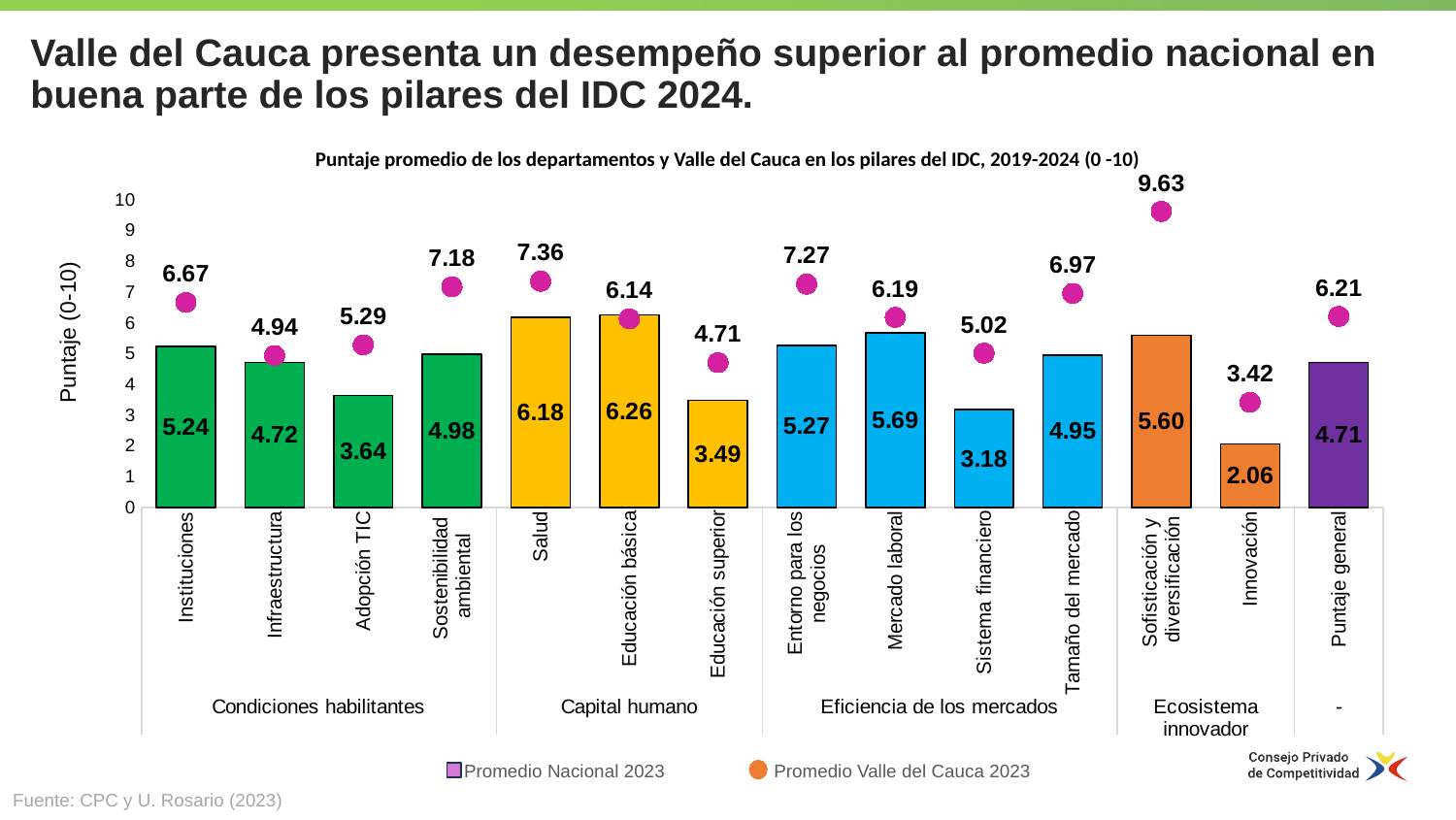

# Valle del Cauca presenta un desempeño superior al promedio nacional en buena parte de los pilares del IDC 2024.
Puntaje promedio de los departamentos y Valle del Cauca en los pilares del IDC, 2019-2024 (0 -10)

### Chart

| Category | Promedio nacional | Promedio Departamento  |
|---|---|---|
| Instituciones | 5.236539928503251 | 6.669980086746495 |
| Infraestructura | 4.723537131322378 | 4.94396029099487 |
| Adopción TIC | 3.6443965606086883 | 5.290242710504236 |
| Sostenibilidad
ambiental | 4.978719549260242 | 7.1794943712795485 |
| Salud | 6.17724441123634 | 7.359421650685294 |
| Educación básica | 6.258136313080386 | 6.136530300890356 |
| Educación superior | 3.4861796481736973 | 4.712392129868133 |
| Entorno para los
negocios | 5.26766376736258 | 7.2667247695020665 |
| Mercado laboral | 5.685910623998205 | 6.1864545439024425 |
| Sistema financiero | 3.1781452088053705 | 5.020908357206583 |
| Tamaño del mercado | 4.949328071040136 | 6.965277740635564 |
| Sofisticación y
diversificación | 5.60154571560523 | 9.632058756724739 |
| Innovación | 2.0627162348598866 | 3.4226325089641403 |
| Puntaje general | 4.711543320296645 | 6.214313709069574 |
Puntaje (0-10)
Promedio Valle del Cauca 2023
Promedio Nacional 2023

Fuente: CPC y U. Rosario (2023)